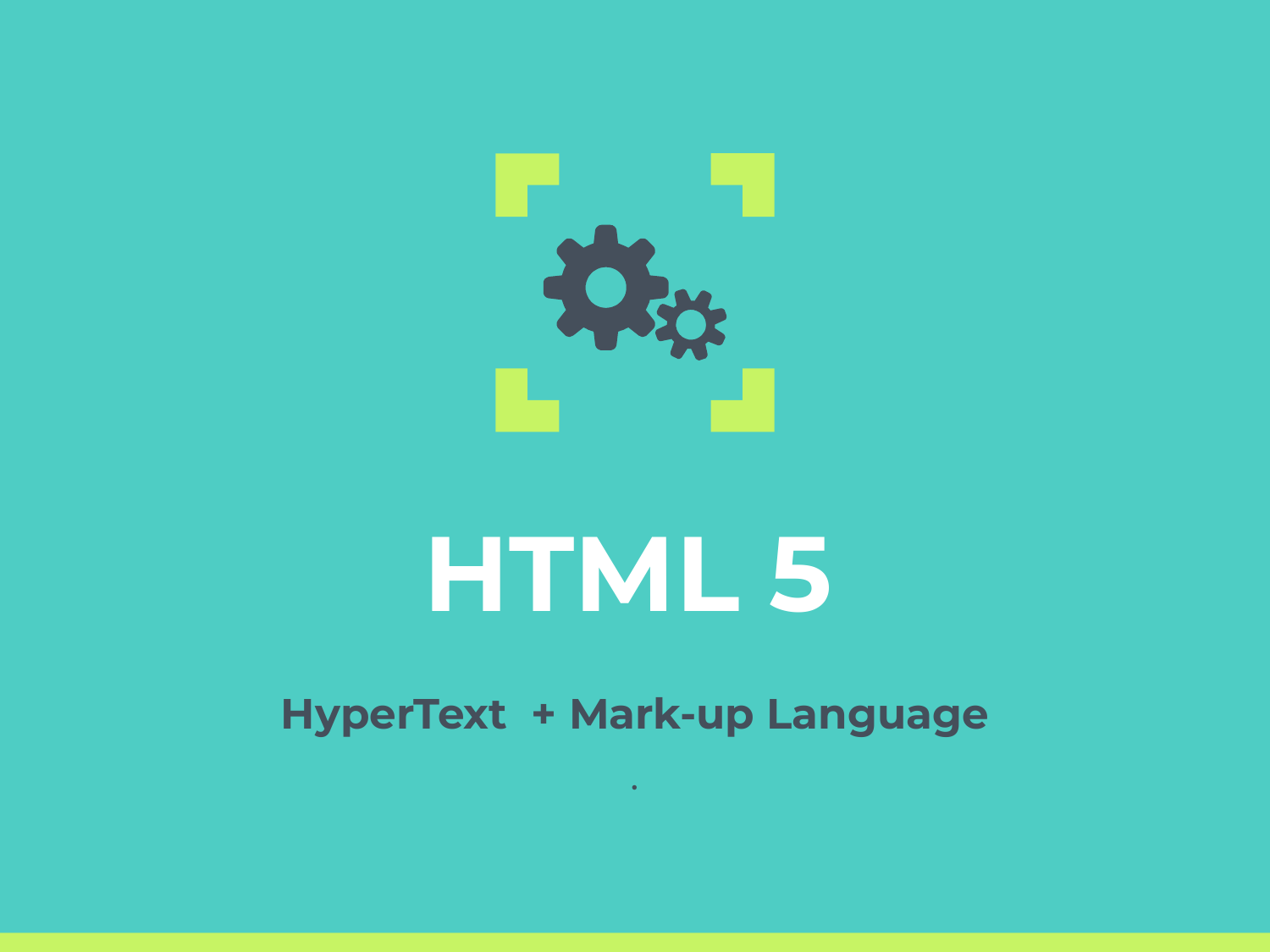

HTML 5
HyperText  + Mark-up Language
.